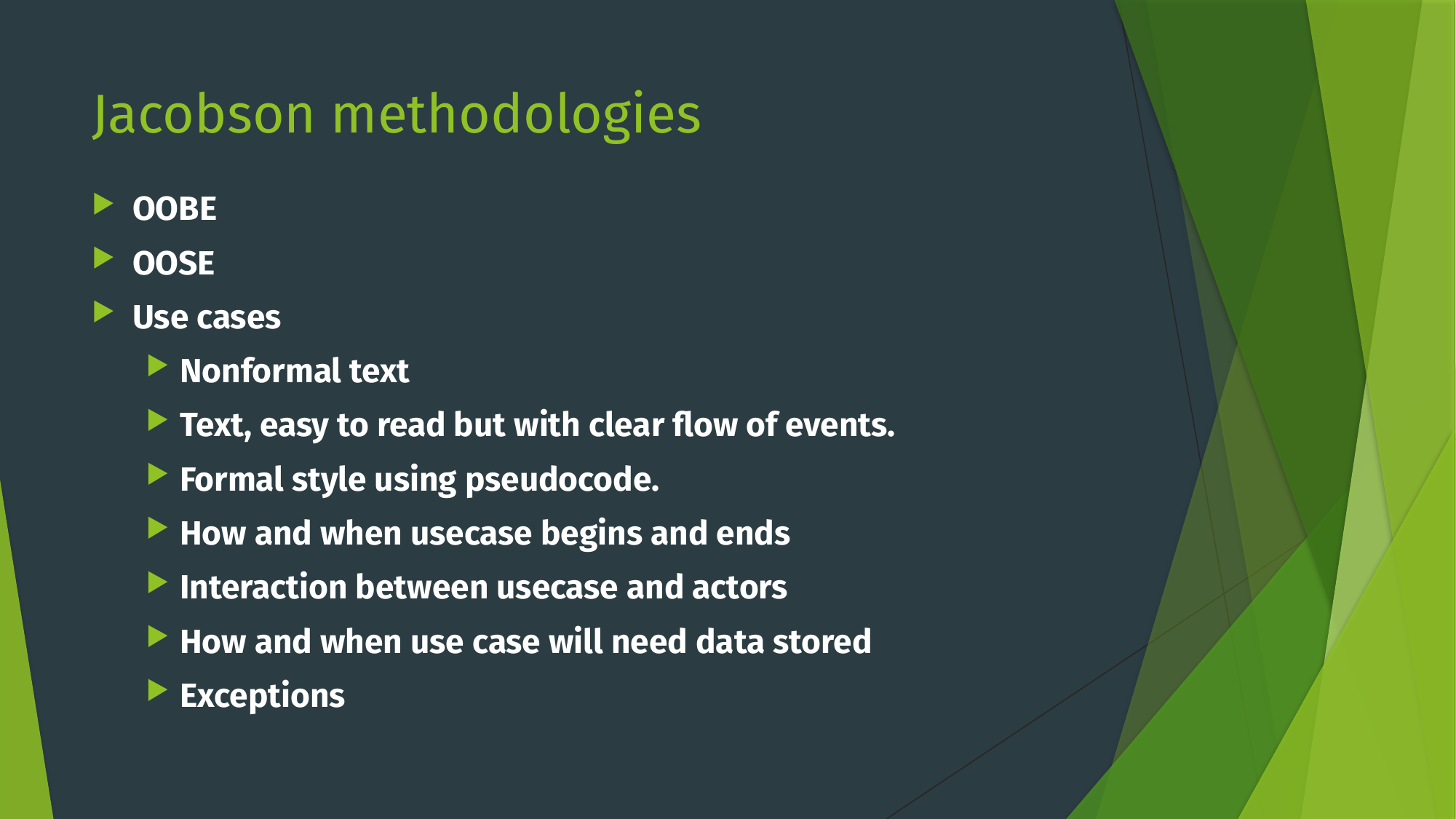

# Jacobson methodologies
OOBE
OOSE
Use cases
Nonformal text
Text, easy to read but with clear flow of events.
Formal style using pseudocode.
How and when usecase begins and ends
Interaction between usecase and actors
How and when use case will need data stored
Exceptions